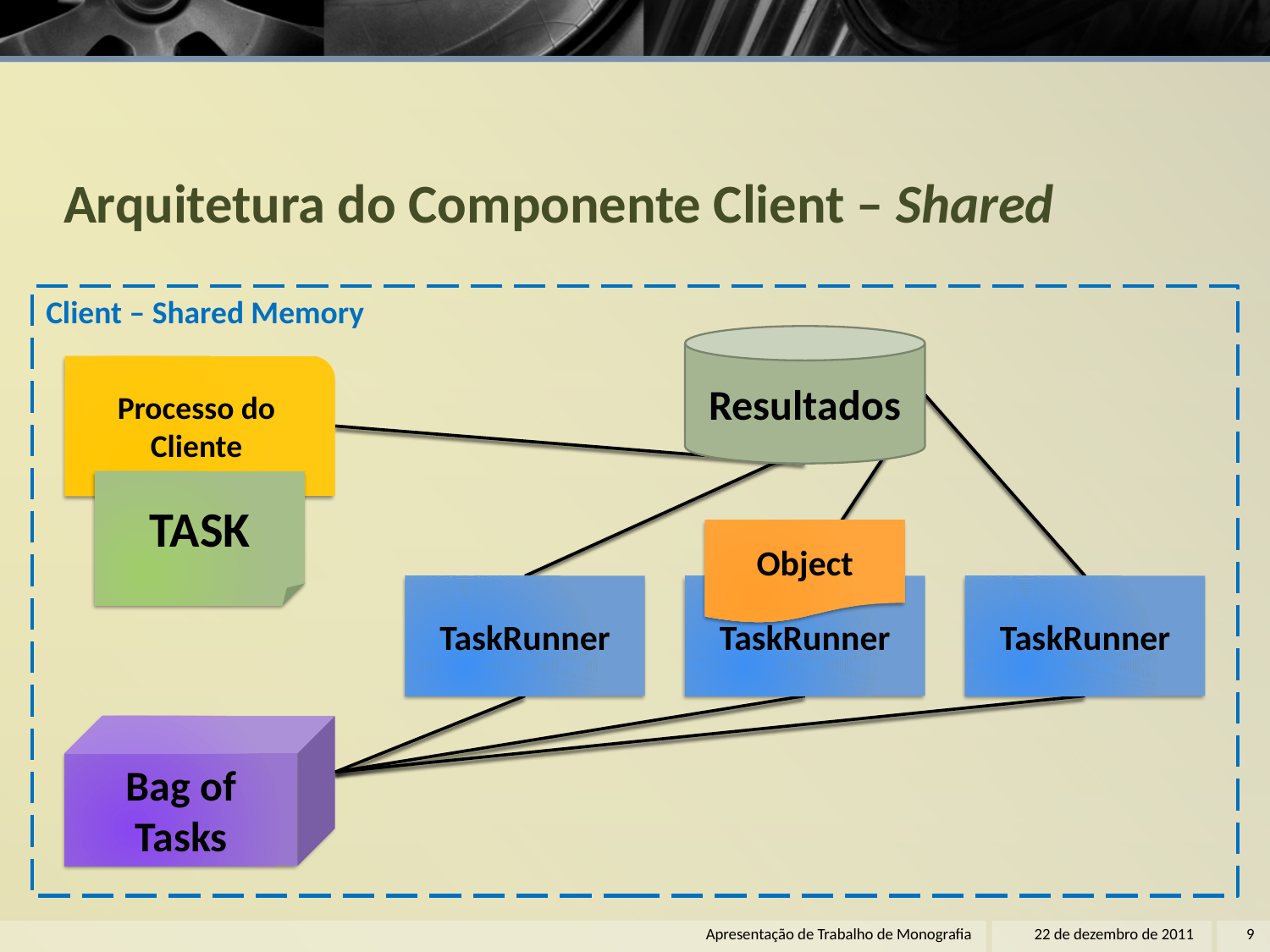

# Arquitetura do Componente Client – Shared

Client – Shared Memory
Resultados
Processo do Cliente
TASK
Object
TaskRunner
TaskRunner
TaskRunner
Bag of Tasks
Apresentação de Trabalho de Monografia
22 de dezembro de 2011
9